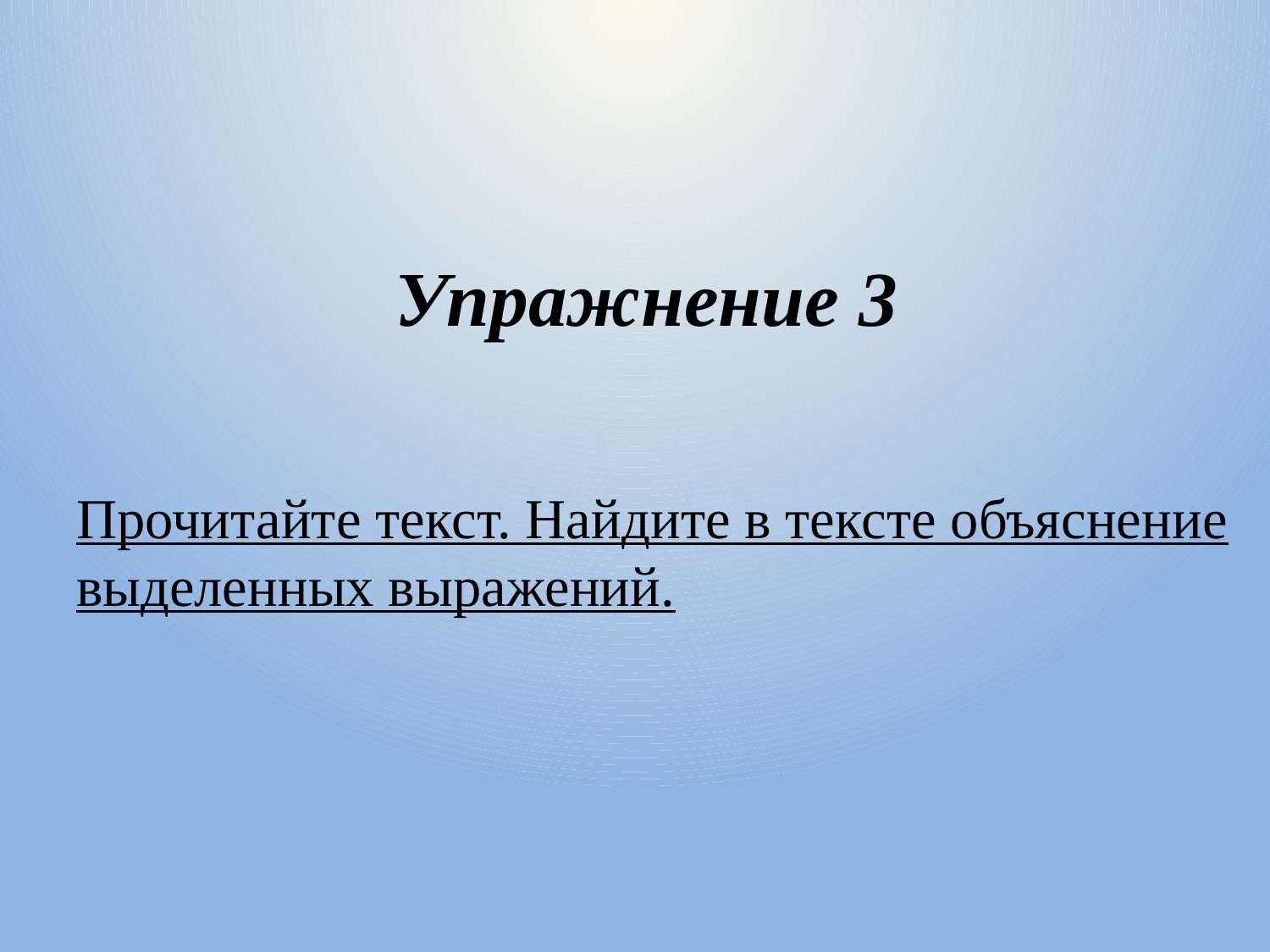

# Упражнение 3
Прочитайте текст. Найдите в тексте объяснение выделенных выражений.